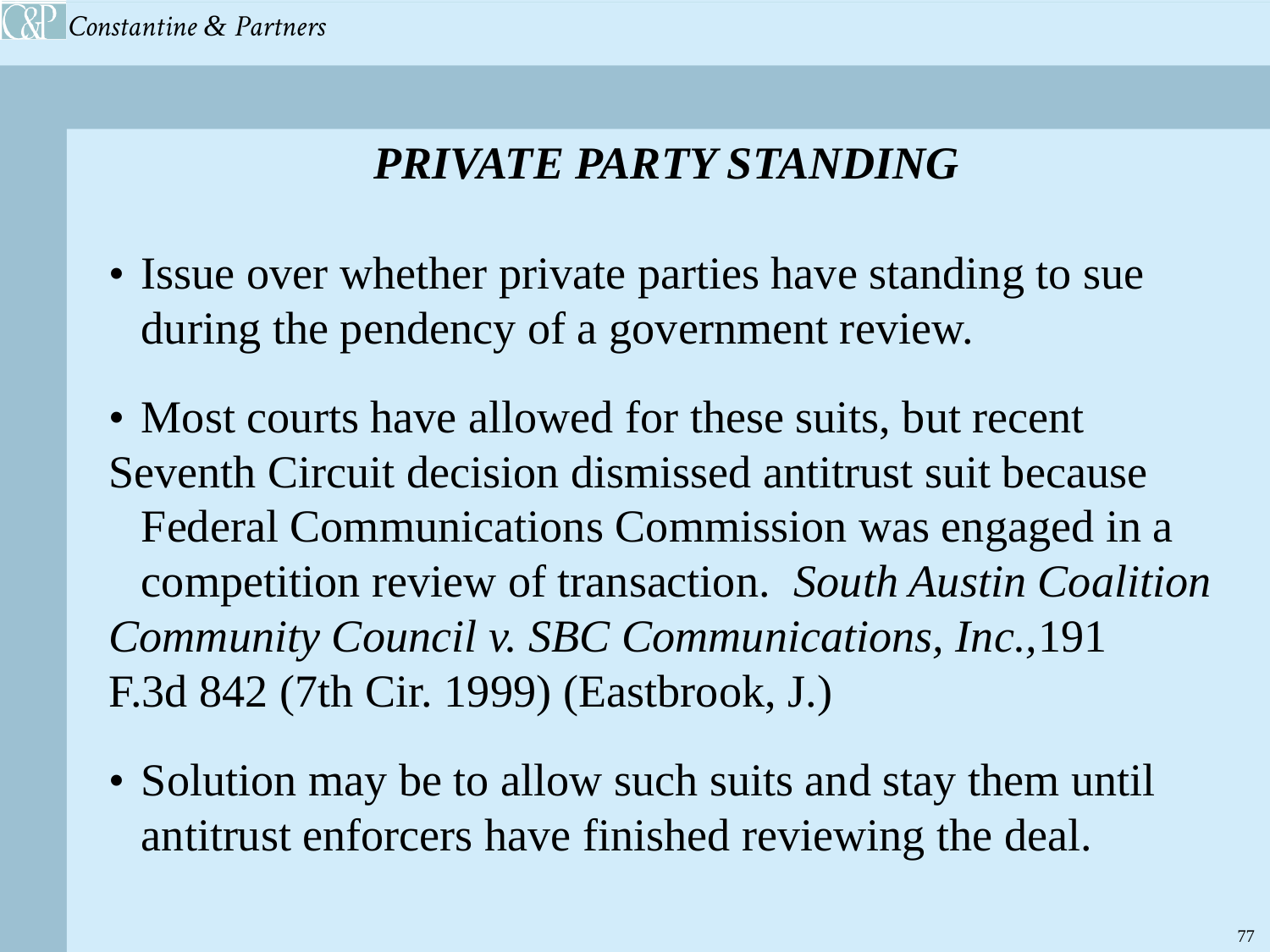

PRIVATE PARTY STANDING
• 	Issue over whether private parties have standing to sue 		during the pendency of a government review.

• 	Most courts have allowed for these suits, but recent 		Seventh Circuit decision dismissed antitrust suit because		Federal Communications Commission was engaged in a 		competition review of transaction.  South Austin Coalition 	Community Council v. SBC Communications, Inc.,191 		F.3d 842 (7th Cir. 1999) (Eastbrook, J.)

• 	Solution may be to allow such suits and stay them until 		antitrust enforcers have finished reviewing the deal.